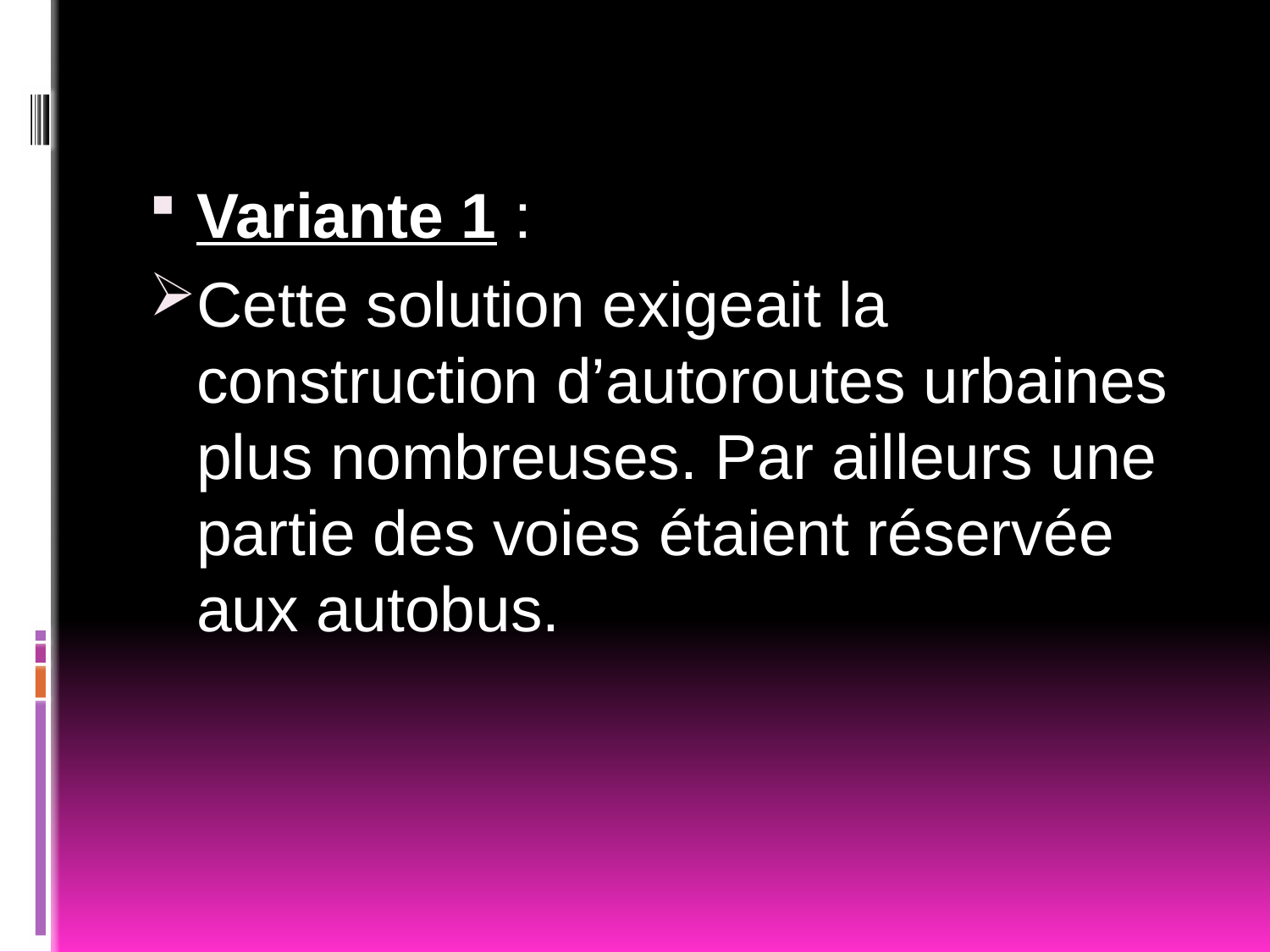

Variante 1 :
Cette solution exigeait la construction d’autoroutes urbaines plus nombreuses. Par ailleurs une partie des voies étaient réservée aux autobus.